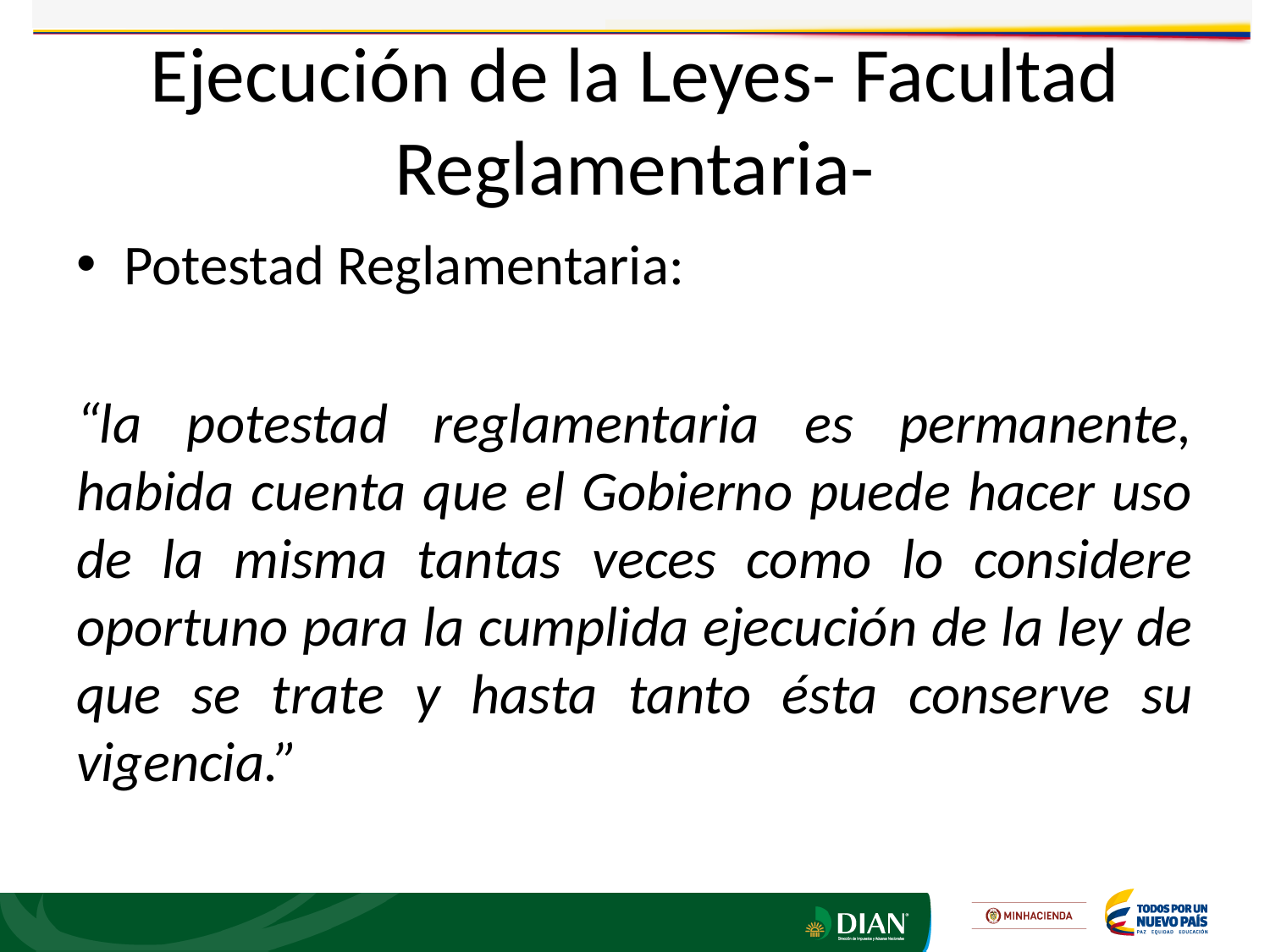

# Ejecución de la Leyes- Facultad Reglamentaria-
Potestad Reglamentaria:

“la potestad reglamentaria es permanente, habida cuenta que el Gobierno puede hacer uso de la misma tantas veces como lo considere oportuno para la cumplida ejecución de la ley de que se trate y hasta tanto ésta conserve su vigencia.”